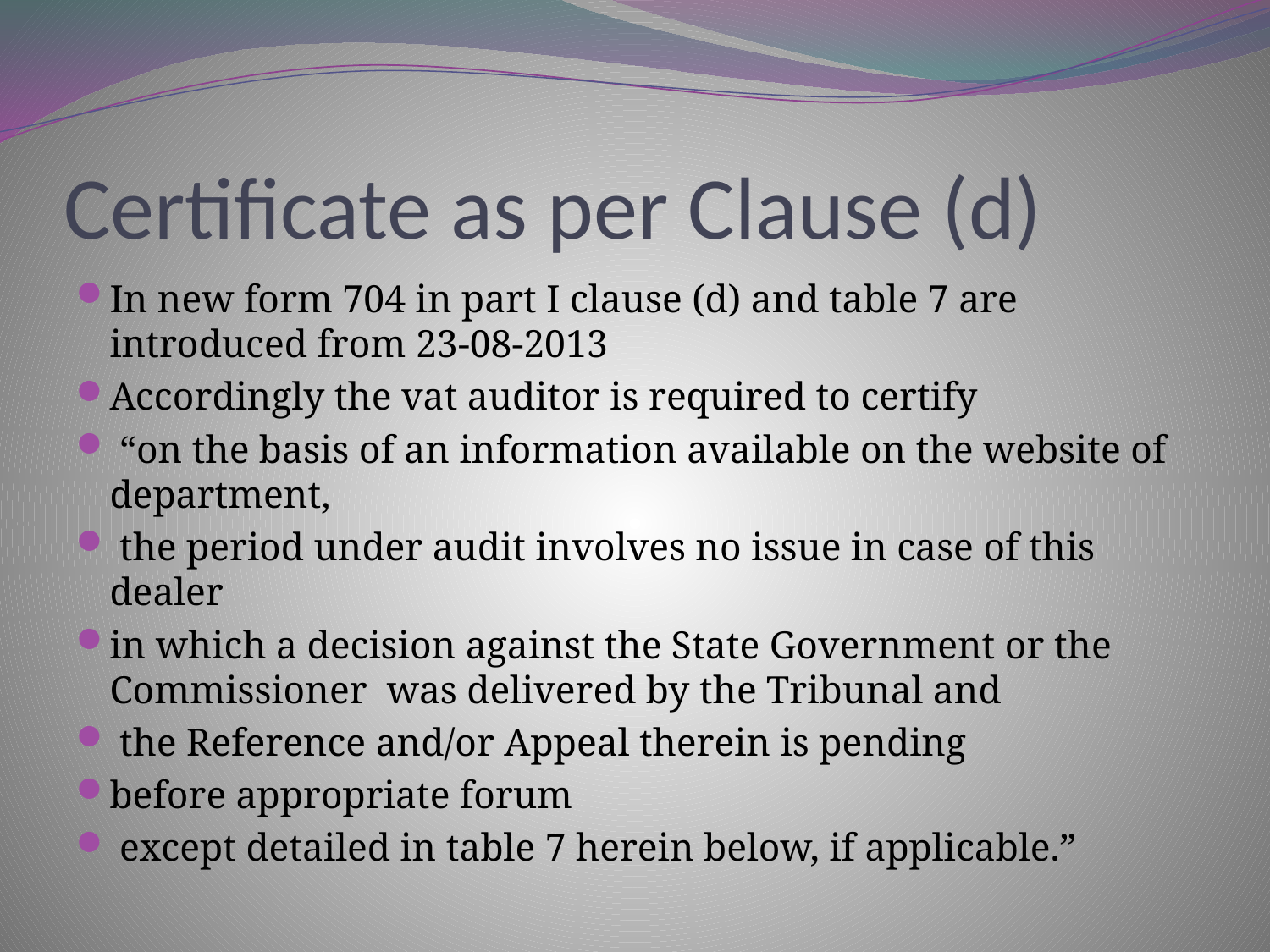

# Certificate as per Clause (d)
In new form 704 in part I clause (d) and table 7 are  introduced from 23-08-2013
Accordingly the vat auditor is required to certify
 “on the basis of an information available on the website of department,
 the period under audit involves no issue in case of this dealer
in which a decision against the State Government or the Commissioner  was delivered by the Tribunal and
 the Reference and/or Appeal therein is pending
before appropriate forum
 except detailed in table 7 herein below, if applicable.”